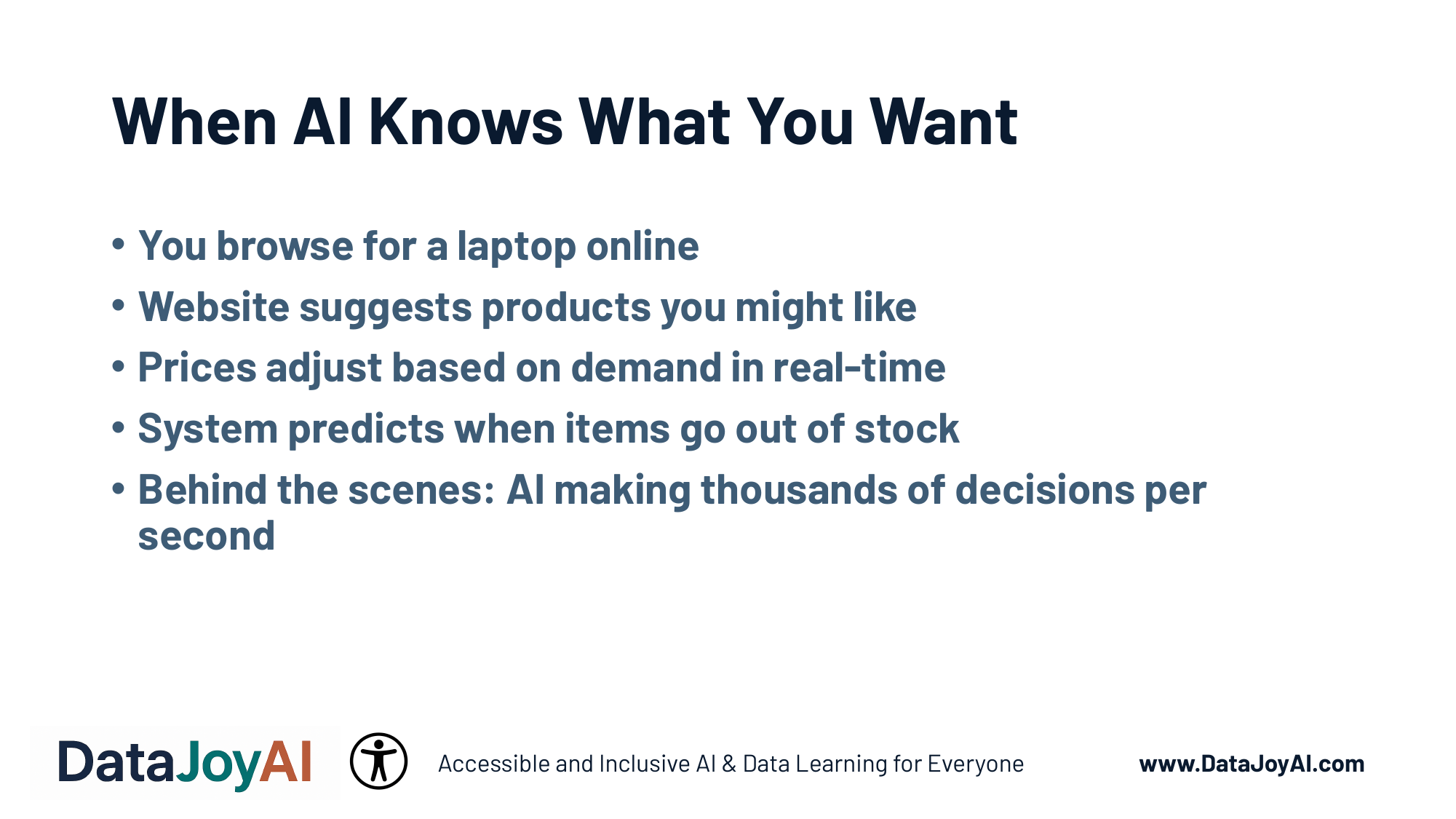

# When AI Knows What You Want
You browse for a laptop online
Website suggests products you might like
Prices adjust based on demand in real-time
System predicts when items go out of stock
Behind the scenes: AI making thousands of decisions per second